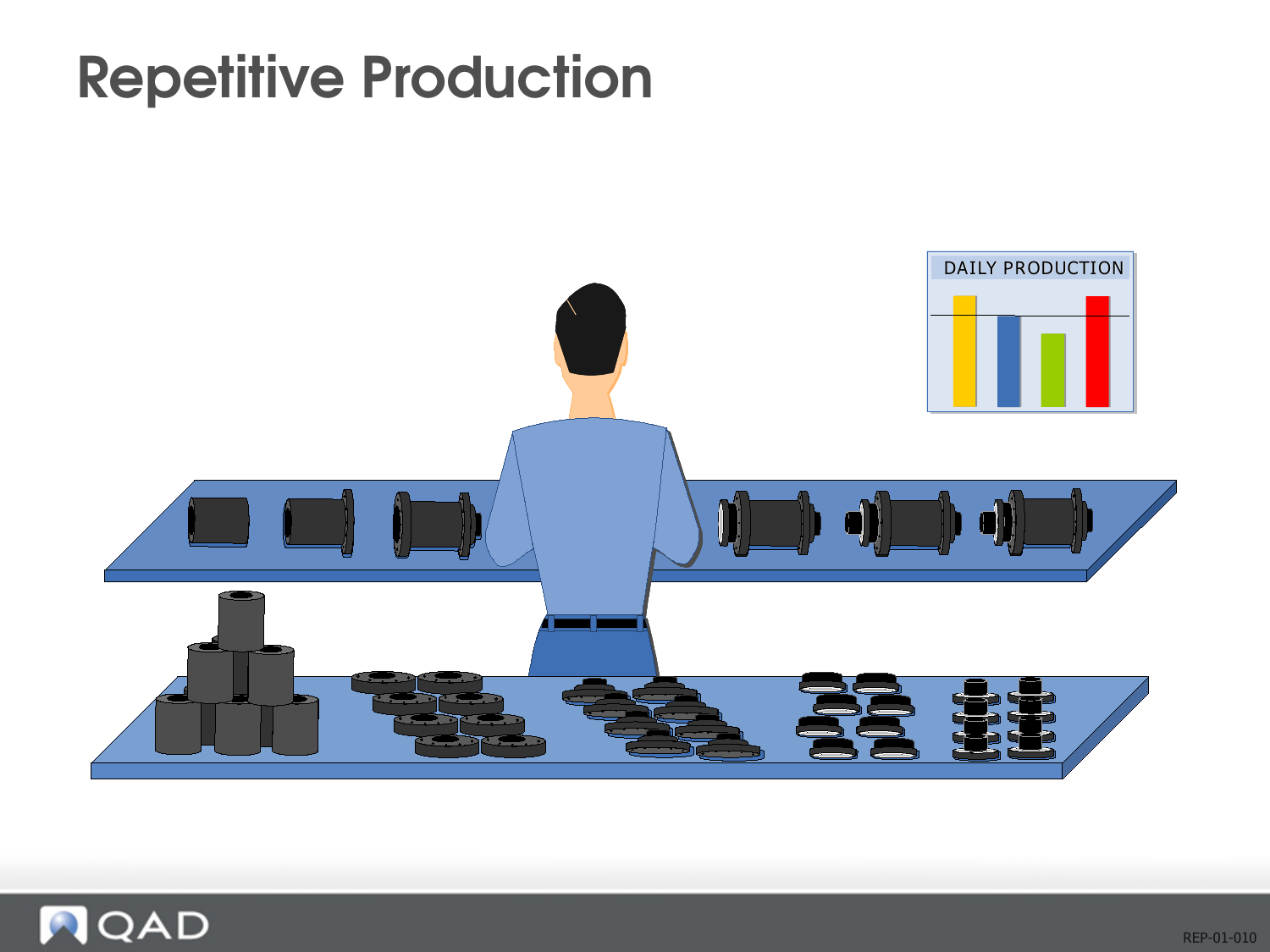

# Repetitive Production

DAILY PRODUCTION
DAILY PRODUCTION
DAILY PRODUCTION
DAILY PRODUCTION

REP-01-010